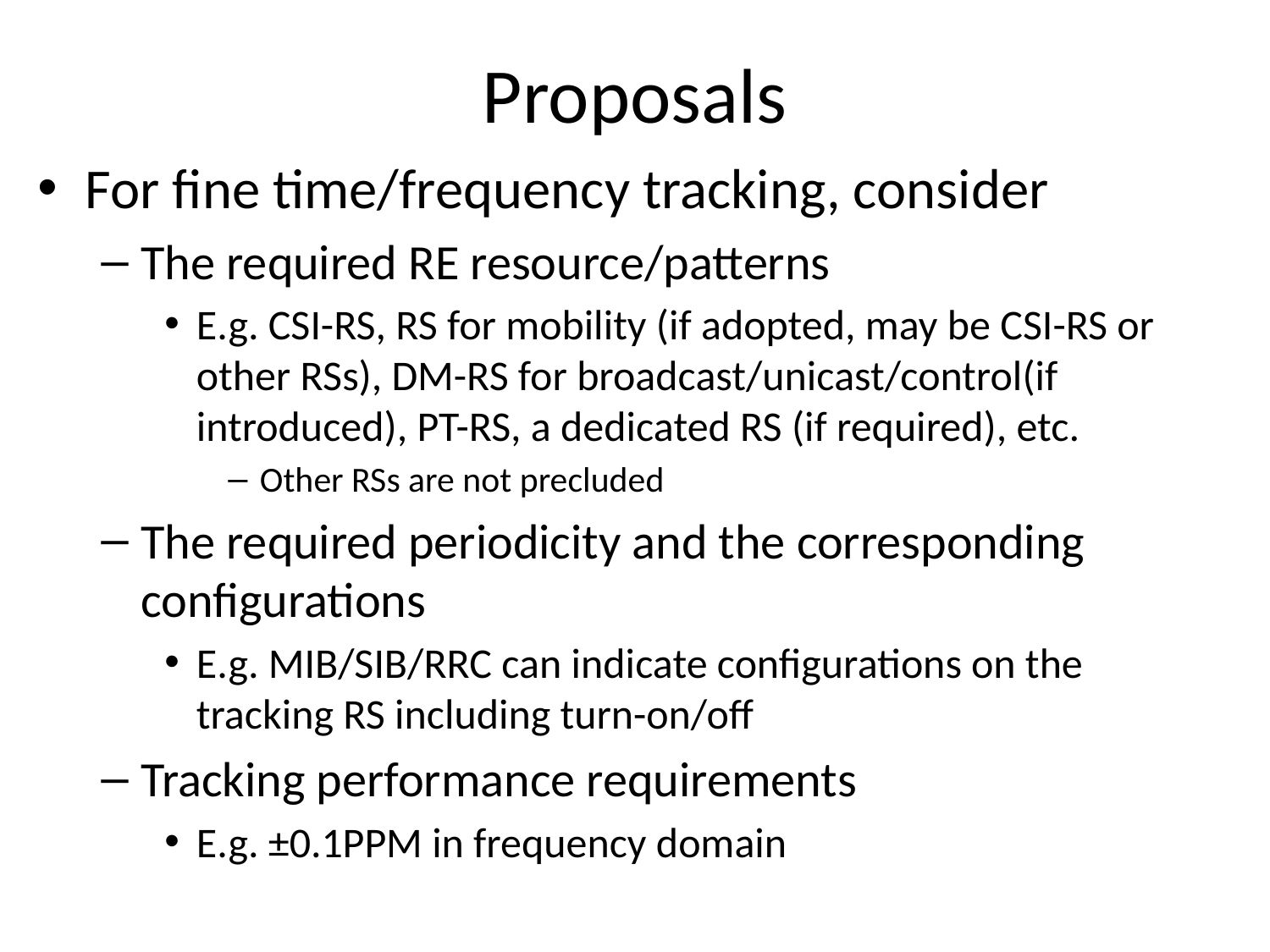

# Proposals
For fine time/frequency tracking, consider
The required RE resource/patterns
E.g. CSI-RS, RS for mobility (if adopted, may be CSI-RS or other RSs), DM-RS for broadcast/unicast/control(if introduced), PT-RS, a dedicated RS (if required), etc.
Other RSs are not precluded
The required periodicity and the corresponding configurations
E.g. MIB/SIB/RRC can indicate configurations on the tracking RS including turn-on/off
Tracking performance requirements
E.g. ±0.1PPM in frequency domain